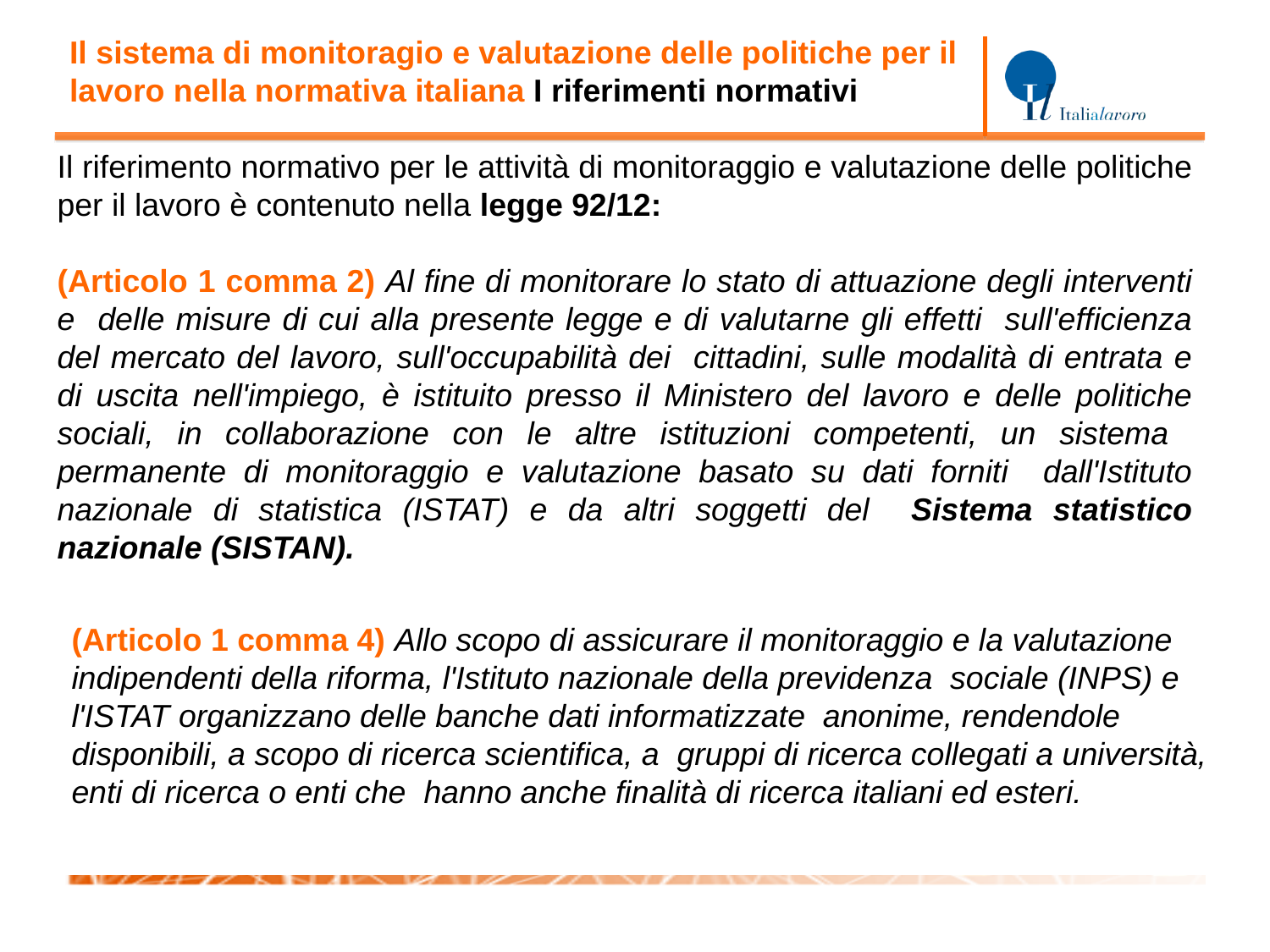

Il sistema di monitoragio e valutazione delle politiche per il lavoro nella normativa italiana I riferimenti normativi
Il riferimento normativo per le attività di monitoraggio e valutazione delle politiche per il lavoro è contenuto nella legge 92/12:

(Articolo 1 comma 2) Al fine di monitorare lo stato di attuazione degli interventi e  delle misure di cui alla presente legge e di valutarne gli effetti  sull'efficienza del mercato del lavoro, sull'occupabilità dei  cittadini, sulle modalità di entrata e di uscita nell'impiego, è istituito presso il Ministero del lavoro e delle politiche sociali, in collaborazione con le altre istituzioni competenti, un sistema  permanente di monitoraggio e valutazione basato su dati forniti  dall'Istituto nazionale di statistica (ISTAT) e da altri soggetti del  Sistema statistico nazionale (SISTAN).

(Articolo 1 comma 4) Allo scopo di assicurare il monitoraggio e la valutazione indipendenti della riforma, l'Istituto nazionale della previdenza  sociale (INPS) e l'ISTAT organizzano delle banche dati informatizzate  anonime, rendendole disponibili, a scopo di ricerca scientifica, a  gruppi di ricerca collegati a università, enti di ricerca o enti che  hanno anche finalità di ricerca italiani ed esteri.